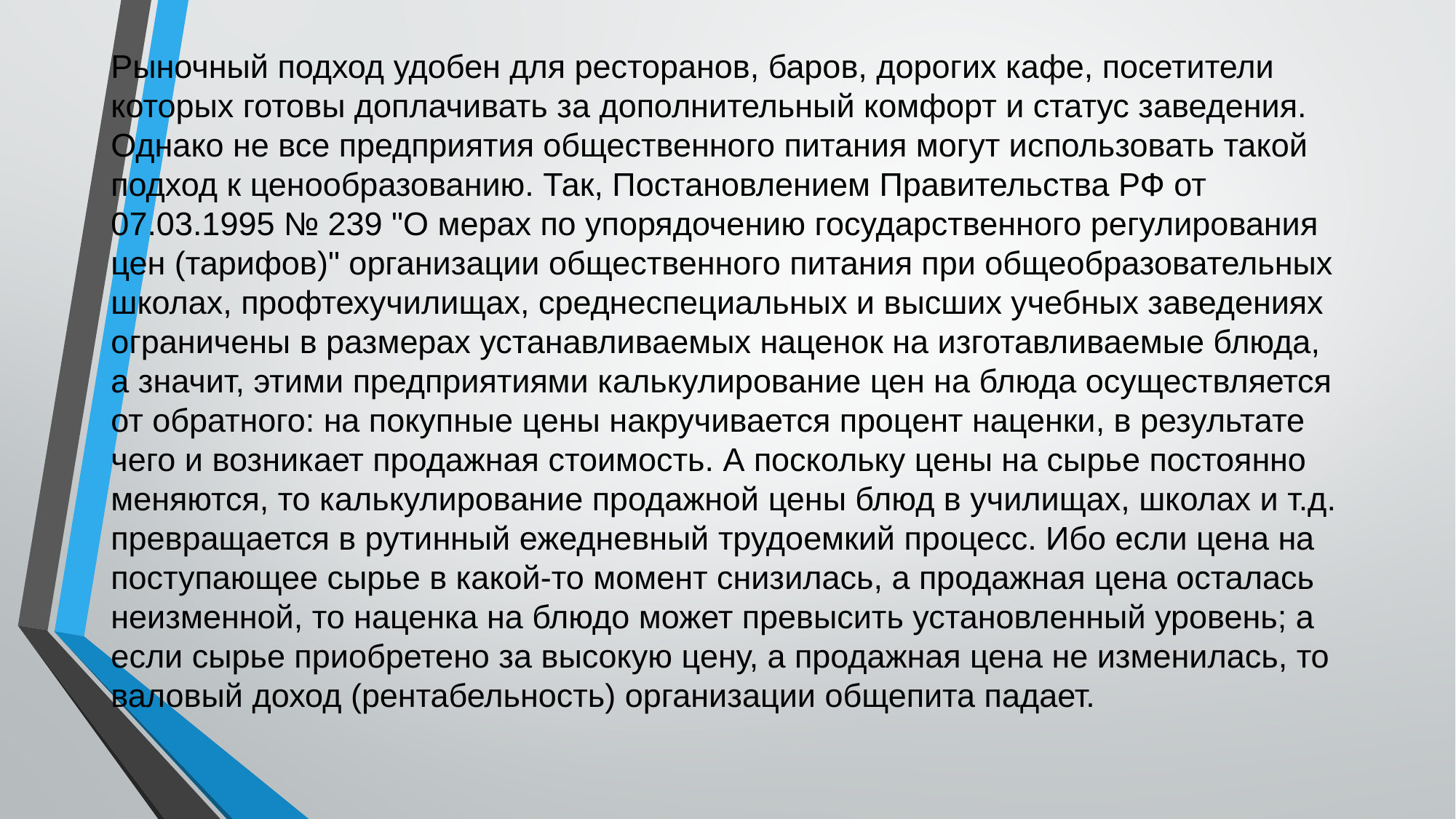

Рыночный подход удобен для ресторанов, баров, дорогих кафе, посетители которых готовы доплачивать за дополнительный комфорт и статус заведения. Однако не все предприятия общественного питания могут использовать такой подход к ценообразованию. Так, Постановлением Правительства РФ от 07.03.1995 № 239 "О мерах по упорядочению государственного регулирования цен (тарифов)" организации общественного питания при общеобразовательных школах, профтехучилищах, среднеспециальных и высших учебных заведениях ограничены в размерах устанавливаемых наценок на изготавливаемые блюда, а значит, этими предприятиями калькулирование цен на блюда осуществляется от обратного: на покупные цены накручивается процент наценки, в результате чего и возникает продажная стоимость. А поскольку цены на сырье постоянно меняются, то калькулирование продажной цены блюд в училищах, школах и т.д. превращается в рутинный ежедневный трудоемкий процесс. Ибо если цена на поступающее сырье в какой-то момент снизилась, а продажная цена осталась неизменной, то наценка на блюдо может превысить установленный уровень; а если сырье приобретено за высокую цену, а продажная цена не изменилась, то валовый доход (рентабельность) организации общепита падает.